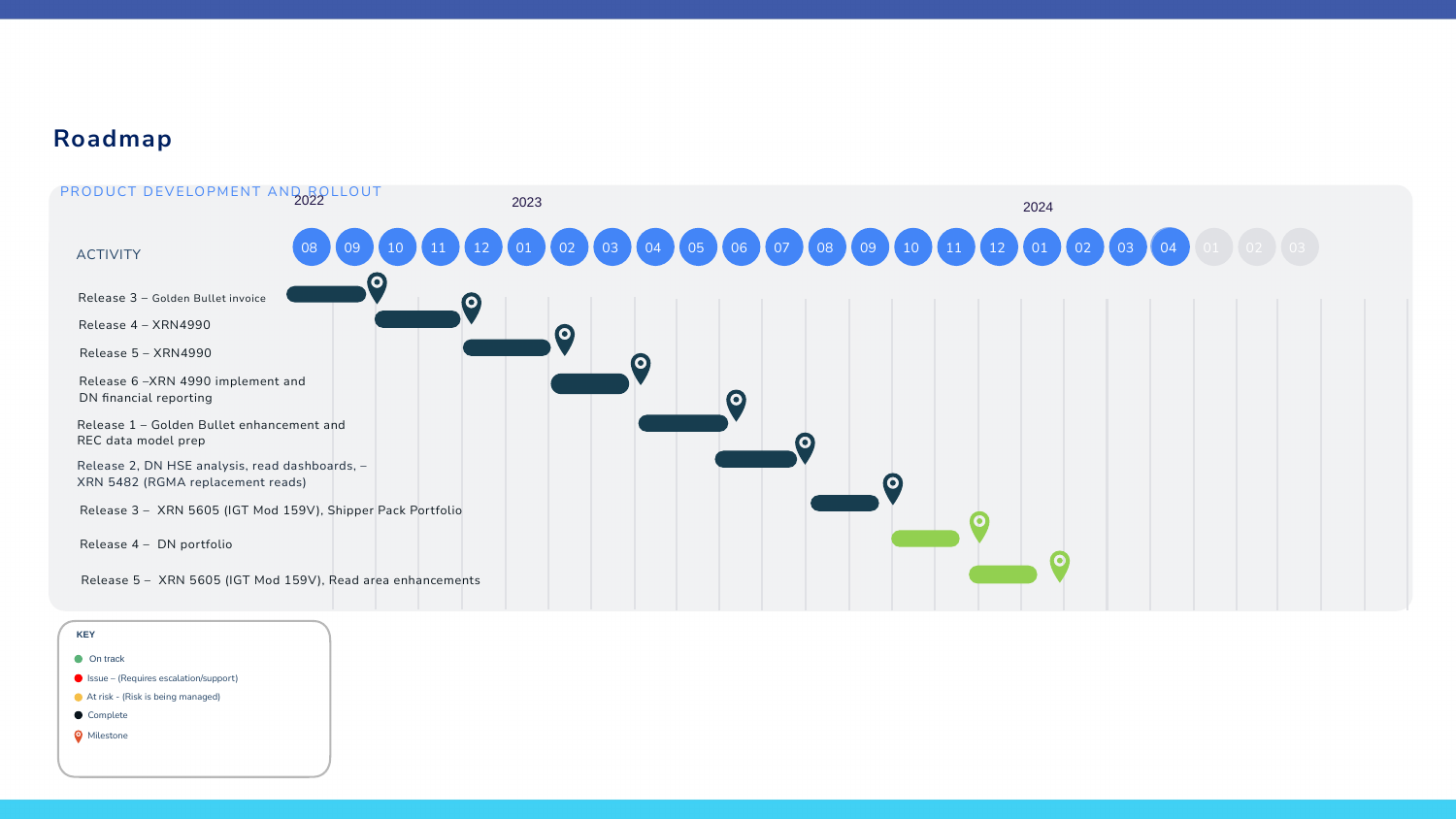

Roadmap
PRODUCT DEVELOPMENT AND ROLLOUT

2022
2023
2024

04

08
09
10
11
12
01
02
03
04
05
06
07
08
09
10
11
12
01
02
03
01
02
03
ACTIVITY

Release 3 – Golden Bullet invoice

Release 4 – XRN4990

Release 5 – XRN4990

Release 6 –XRN 4990 implement and  DN financial reporting

Release 1 – Golden Bullet enhancement and
REC data model prep

Release 2, DN HSE analysis, read dashboards, –  XRN 5482 (RGMA replacement reads)

Release 3 –  XRN 5605 (IGT Mod 159V), Shipper Pack Portfolio

Release 4 –  DN portfolio

Release 5 –  XRN 5605 (IGT Mod 159V), Read area enhancements

KEY
On track

Issue – (Requires escalation/support)

At risk - (Risk is being managed)

Complete

Milestone